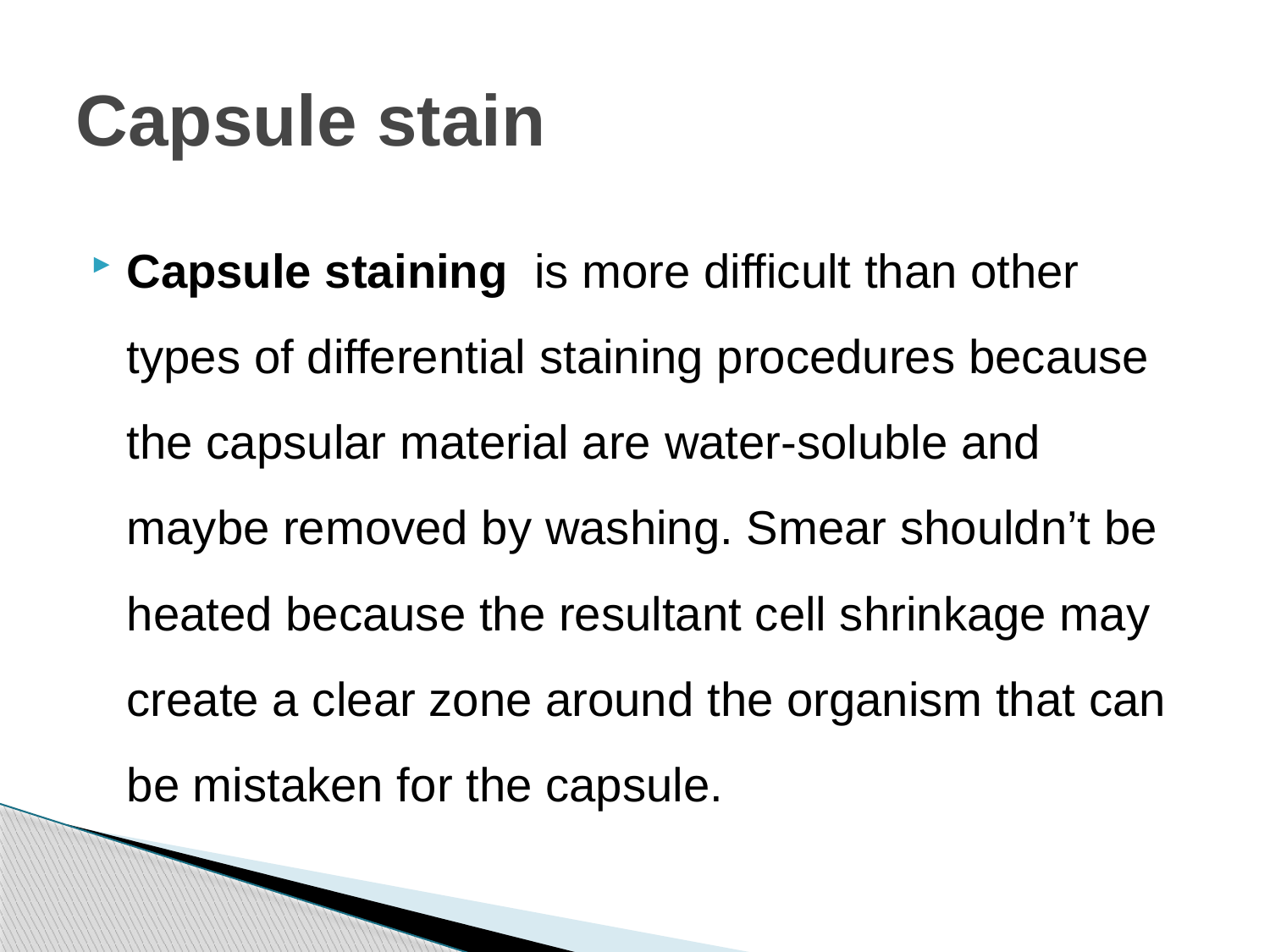

# Capsule stain
Capsule staining  is more difficult than other types of differential staining procedures because the capsular material are water-soluble and maybe removed by washing. Smear shouldn’t be heated because the resultant cell shrinkage may create a clear zone around the organism that can be mistaken for the capsule.